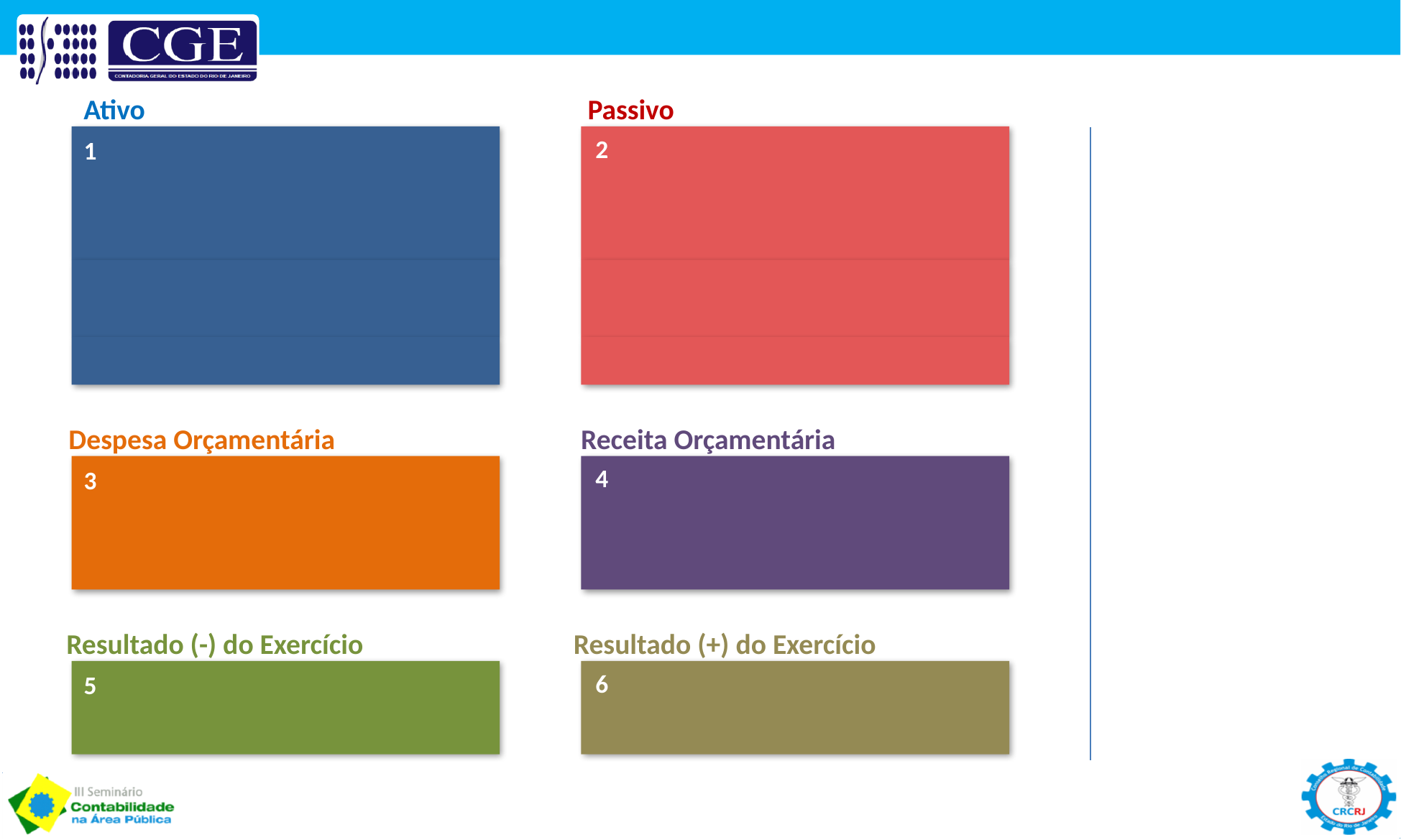

Ativo
Passivo

2
1

Despesa Orçamentária
Receita Orçamentária
4

3
Resultado (-) do Exercício
Resultado (+) do Exercício

6
5